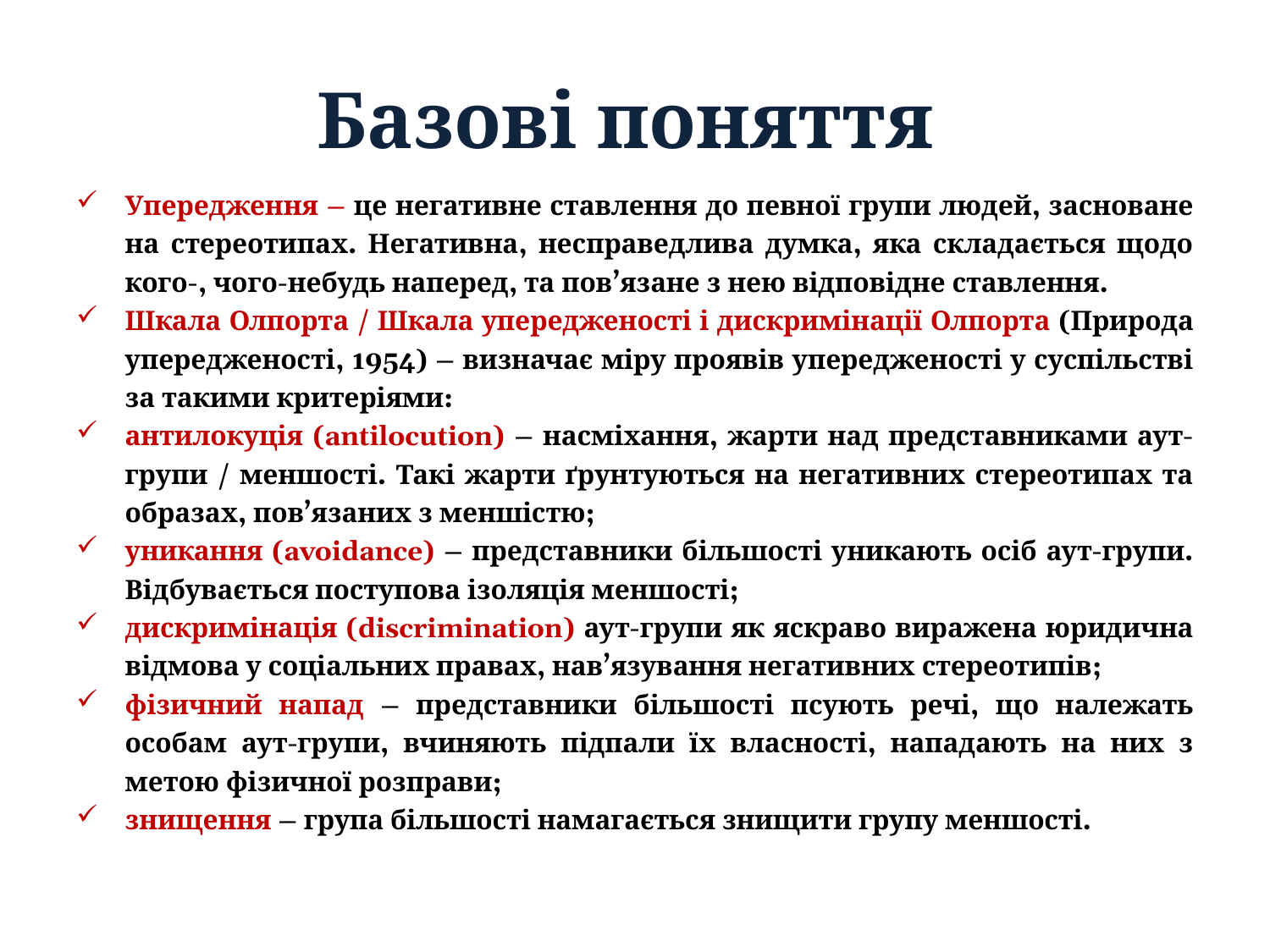

# Базові поняття
Упередження – це негативне ставлення до певної групи людей, засноване на стереотипах. Негативна, несправедлива думка, яка складається щодо кого-, чого-небудь наперед, та пов’язане з нею відповідне ставлення.
Шкала Олпорта / Шкала упередженості і дискримінації Олпорта (Природа упередженості, 1954) – визначає міру проявів упередженості у суспільстві за такими критеріями:
антилокуція (antilocution) – насміхання, жарти над представниками аут-групи / меншості. Такі жарти ґрунтуються на негативних стереотипах та образах, пов’язаних з меншістю;
уникання (avoidance) – представники більшості уникають осіб аут-групи. Відбувається поступова ізоляція меншості;
дискримінація (discrimination) аут-групи як яскраво виражена юридична відмова у соціальних правах, нав’язування негативних стереотипів;
фізичний напад – представники більшості псують речі, що належать особам аут-групи, вчиняють підпали їх власності, нападають на них з метою фізичної розправи;
знищення – група більшості намагається знищити групу меншості.